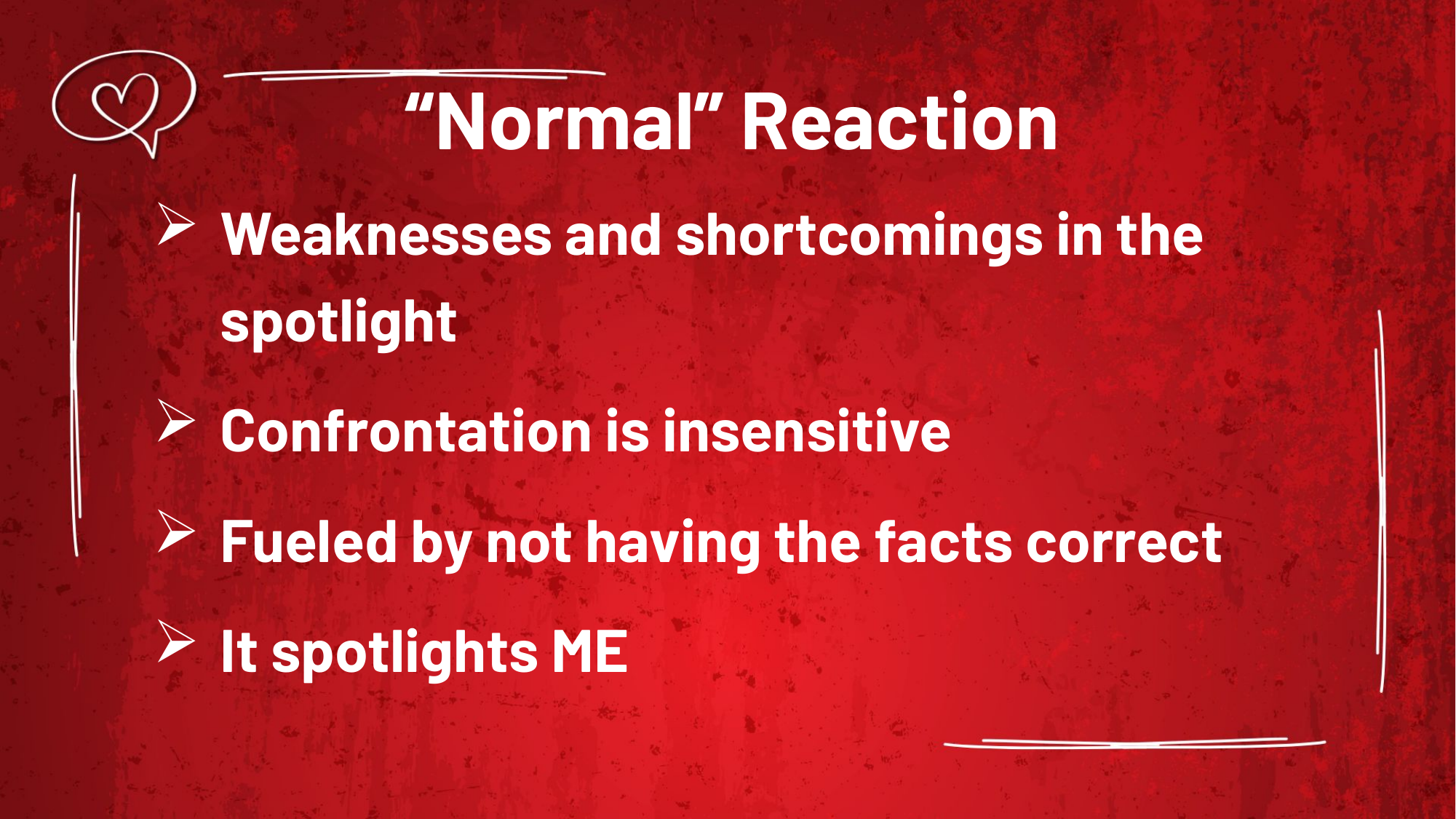

“Normal” Reaction
Weaknesses and shortcomings in the spotlight
Confrontation is insensitive
Fueled by not having the facts correct
It spotlights ME